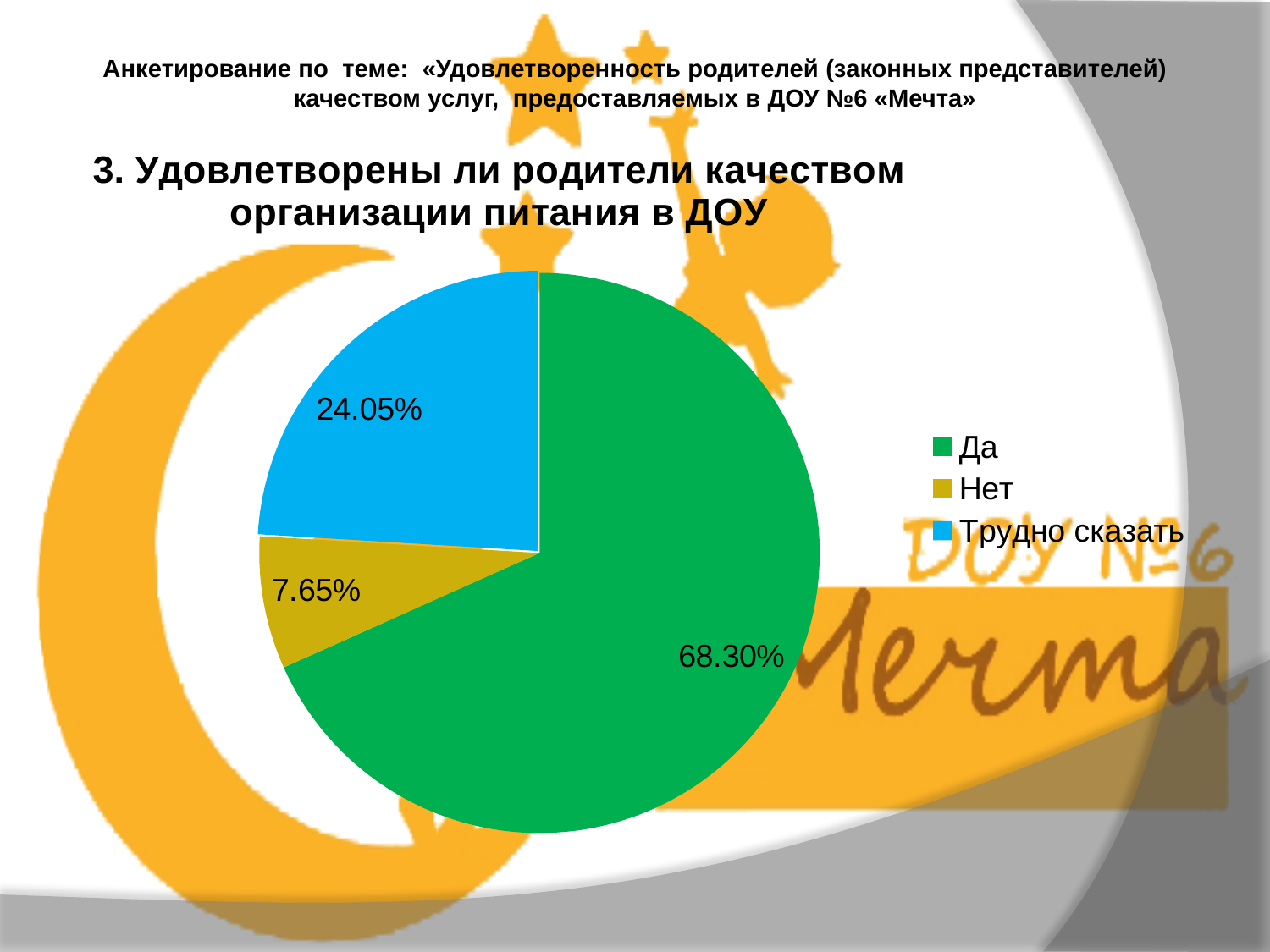

# Анкетирование по  теме:  «Удовлетворенность родителей (законных представителей) качеством услуг,  предоставляемых в ДОУ №6 «Мечта»

### Chart: 3. Удовлетворены ли родители качеством организации питания в ДОУ

| Category | С удовольствием ли Ваш ребенок посещает детский сад? |
|---|---|
| Да | 0.683 |
| Нет | 0.0765 |
| Трудно сказать | 0.24050000000000016 |